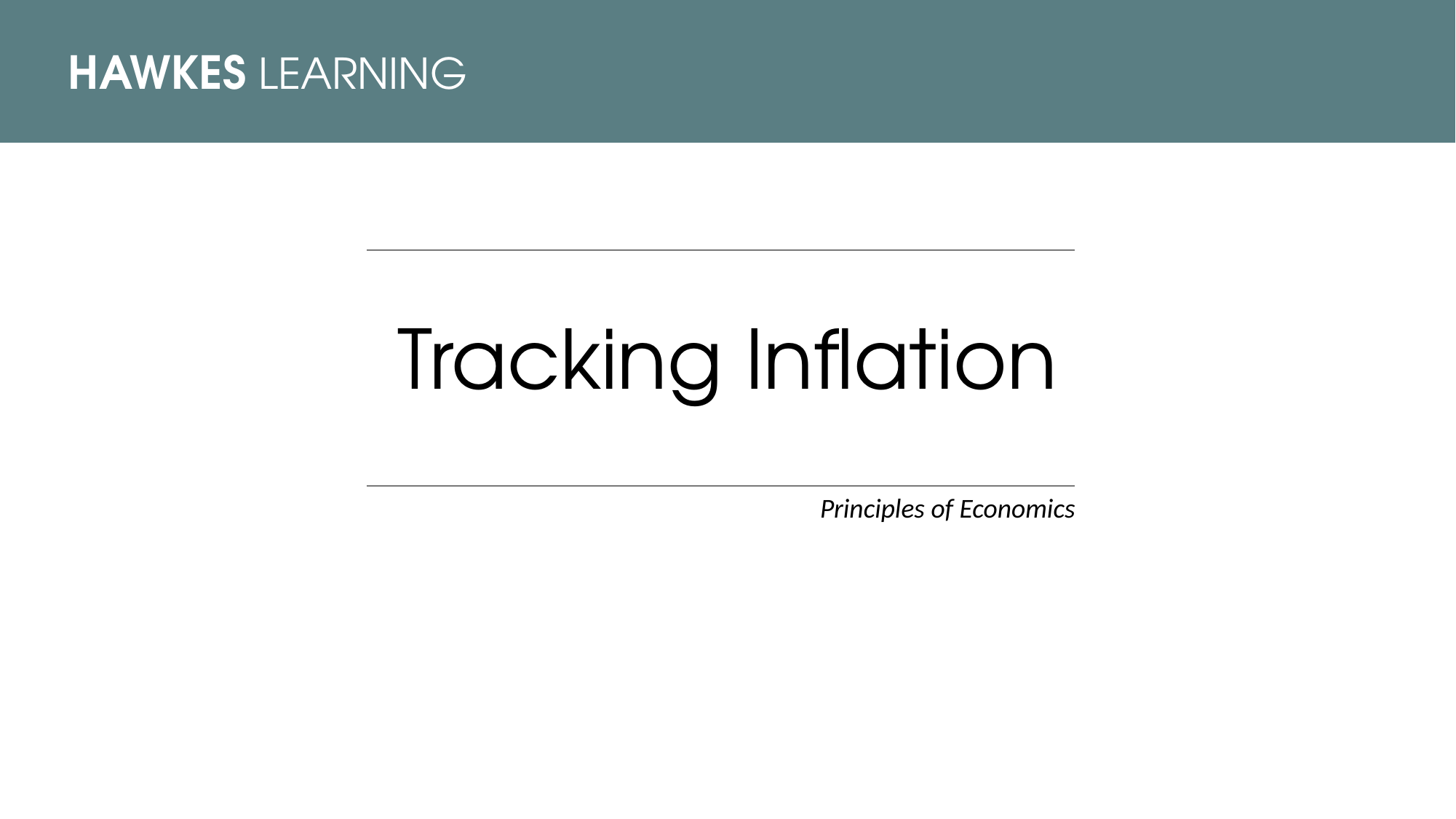

HAWKES LEARNING
Tracking Inflation
Principles of Economics